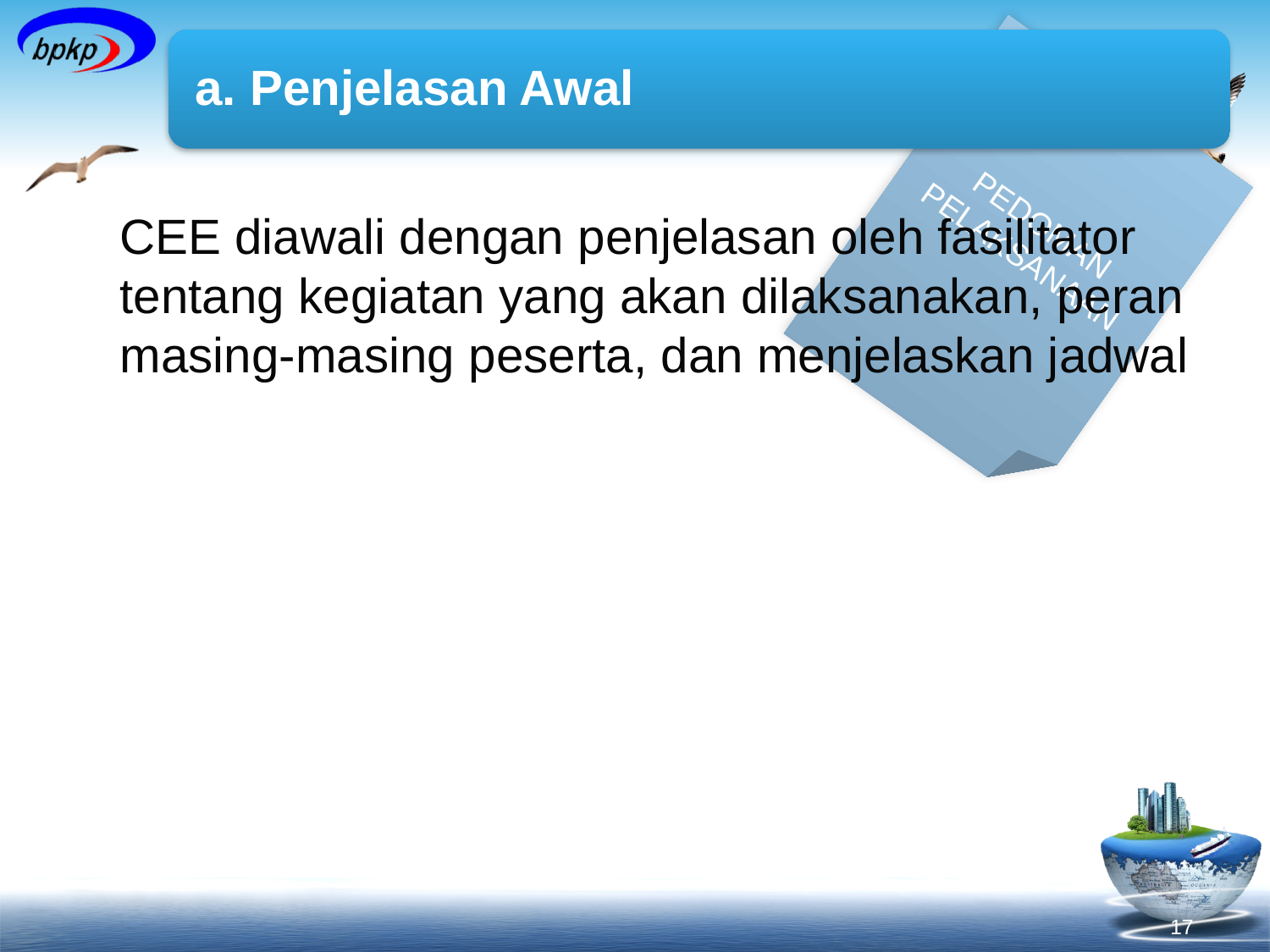

a. Penjelasan Awal
PEDOMAN PELAKSANAAN
	CEE diawali dengan penjelasan oleh fasilitator tentang kegiatan yang akan dilaksanakan, peran masing-masing peserta, dan menjelaskan jadwal
17